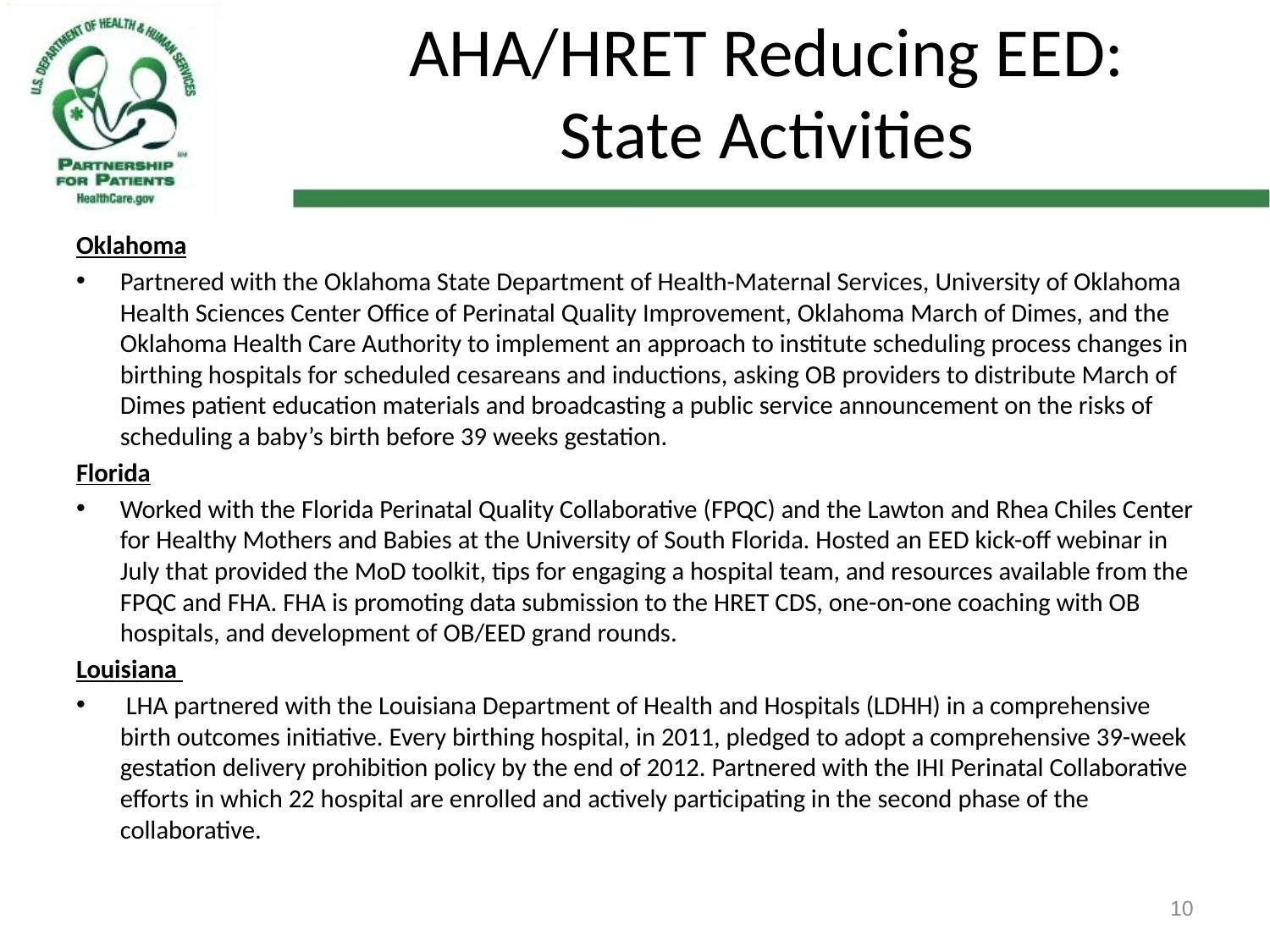

# AHA/HRET Reducing EED: State Activities
Oklahoma
Partnered with the Oklahoma State Department of Health-Maternal Services, University of Oklahoma Health Sciences Center Office of Perinatal Quality Improvement, Oklahoma March of Dimes, and the Oklahoma Health Care Authority to implement an approach to institute scheduling process changes in birthing hospitals for scheduled cesareans and inductions, asking OB providers to distribute March of Dimes patient education materials and broadcasting a public service announcement on the risks of scheduling a baby’s birth before 39 weeks gestation.
Florida
Worked with the Florida Perinatal Quality Collaborative (FPQC) and the Lawton and Rhea Chiles Center for Healthy Mothers and Babies at the University of South Florida. Hosted an EED kick-off webinar in July that provided the MoD toolkit, tips for engaging a hospital team, and resources available from the FPQC and FHA. FHA is promoting data submission to the HRET CDS, one-on-one coaching with OB hospitals, and development of OB/EED grand rounds.
Louisiana
 LHA partnered with the Louisiana Department of Health and Hospitals (LDHH) in a comprehensive birth outcomes initiative. Every birthing hospital, in 2011, pledged to adopt a comprehensive 39-week gestation delivery prohibition policy by the end of 2012. Partnered with the IHI Perinatal Collaborative efforts in which 22 hospital are enrolled and actively participating in the second phase of the collaborative.

10